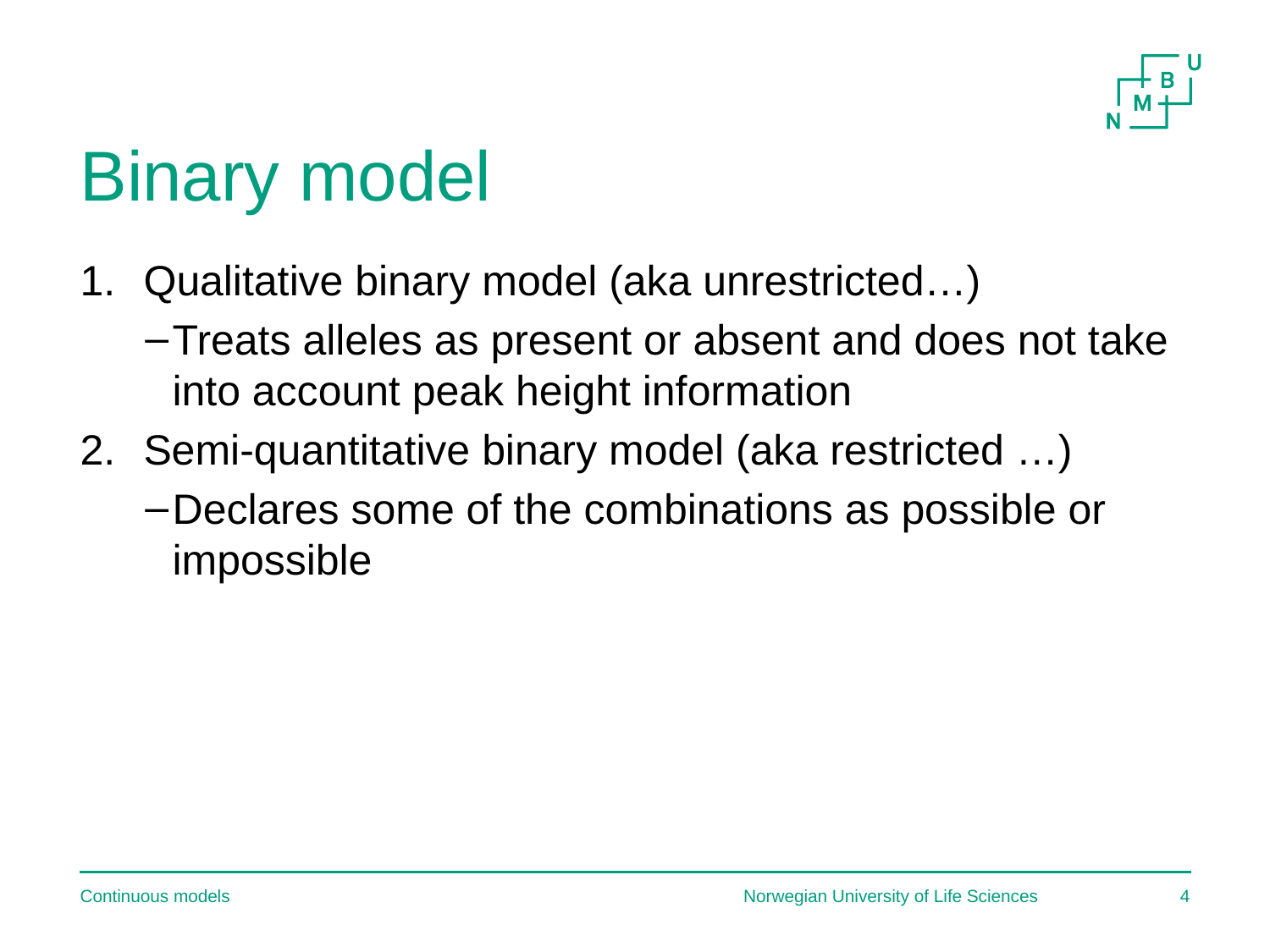

# Binary model
Qualitative binary model (aka unrestricted…)
Treats alleles as present or absent and does not take into account peak height information
Semi-quantitative binary model (aka restricted …)
Declares some of the combinations as possible or impossible

Continuous models
Norwegian University of Life Sciences
4